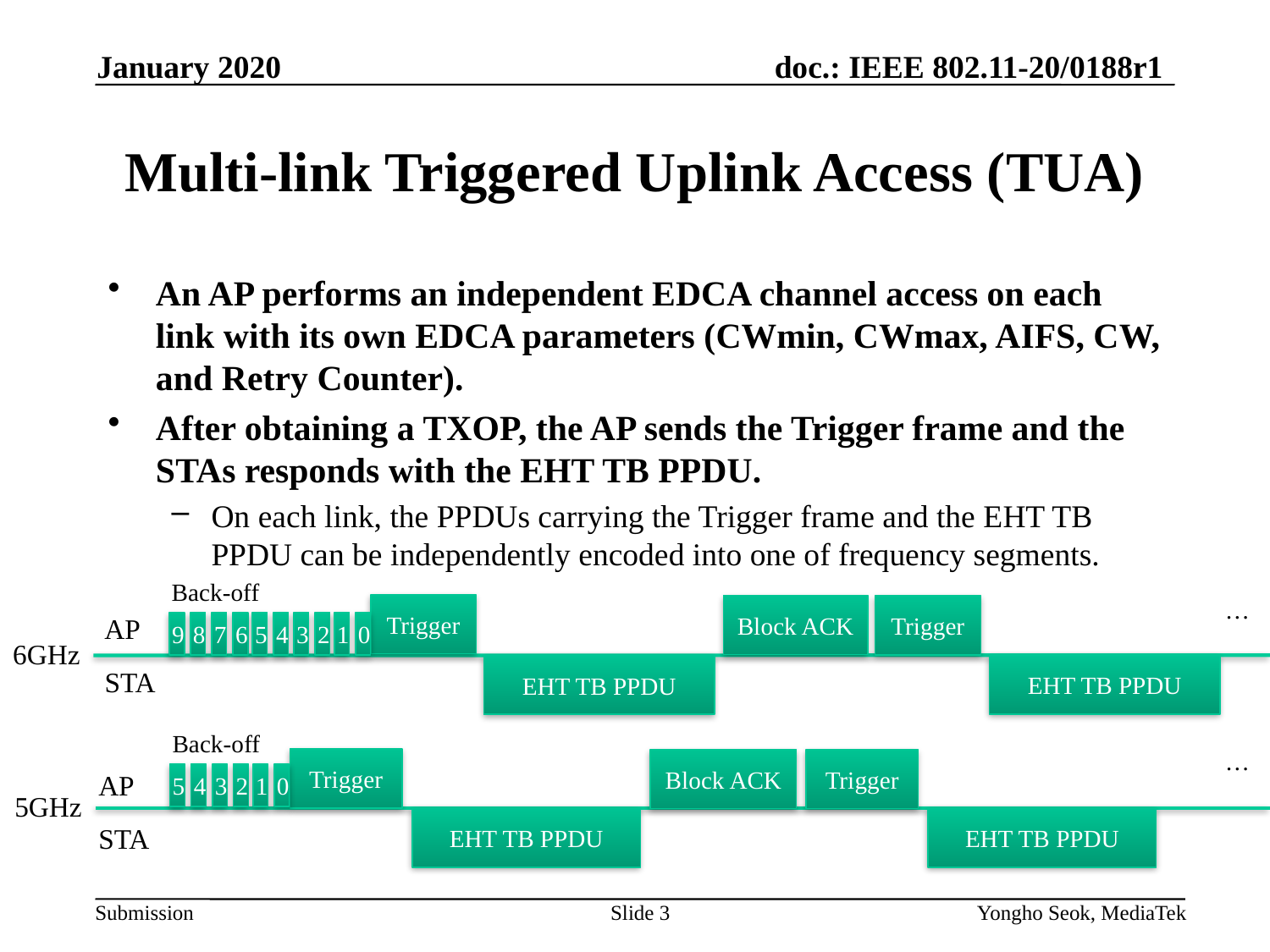

January 2020
# Multi-link Triggered Uplink Access (TUA)
An AP performs an independent EDCA channel access on each link with its own EDCA parameters (CWmin, CWmax, AIFS, CW, and Retry Counter).
After obtaining a TXOP, the AP sends the Trigger frame and the STAs responds with the EHT TB PPDU.
On each link, the PPDUs carrying the Trigger frame and the EHT TB PPDU can be independently encoded into one of frequency segments.

Back-off
…
Trigger
Block ACK
Trigger
AP
9
8
7
6
5
4
3
2
1
0
6GHz
EHT TB PPDU
EHT TB PPDU
STA
Back-off
…
Trigger
Block ACK
Trigger
AP
5
4
3
2
1
0
5GHz
EHT TB PPDU
EHT TB PPDU
STA
Slide 3
Yongho Seok, MediaTek